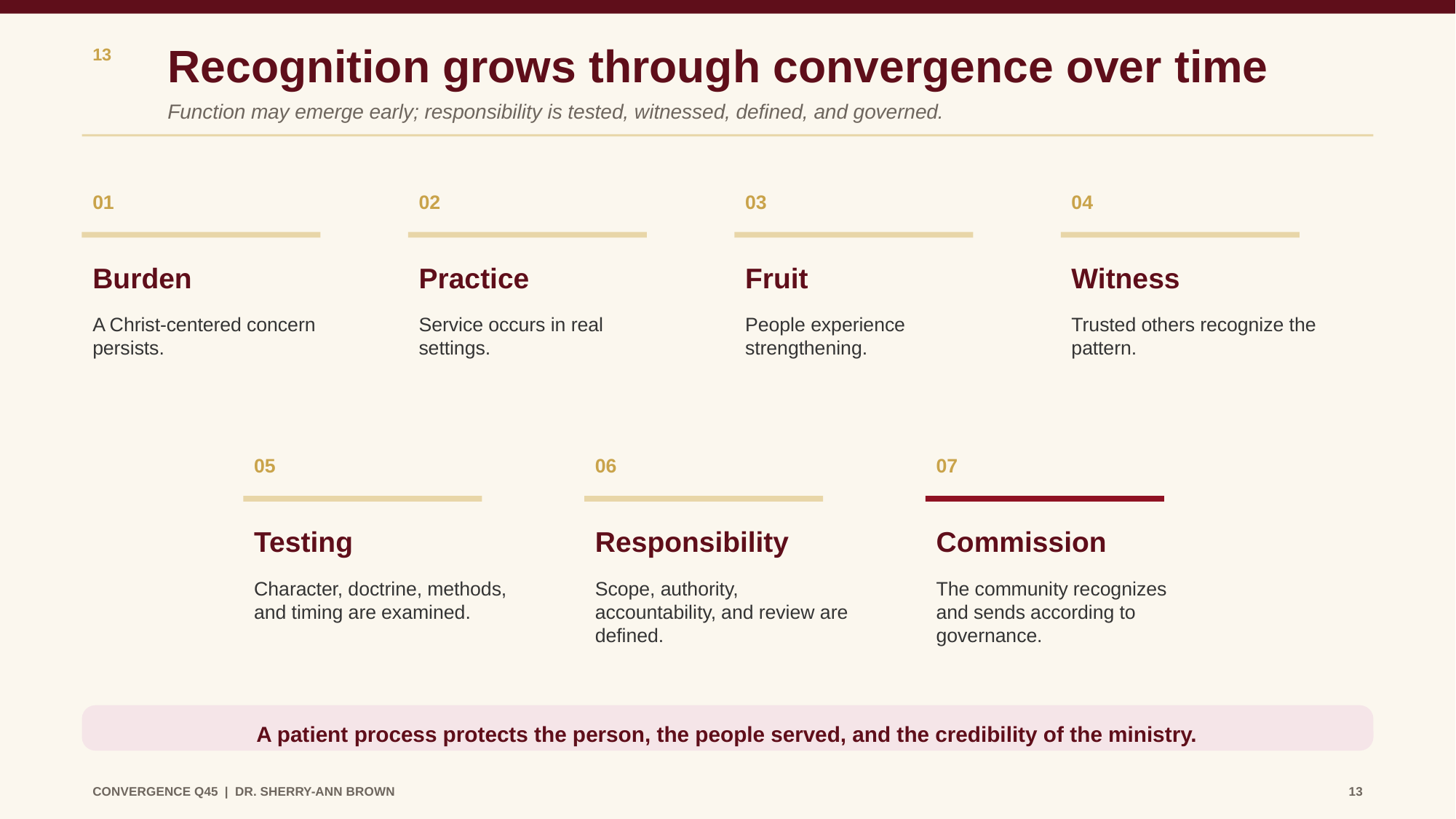

Recognition grows through convergence over time
13
Function may emerge early; responsibility is tested, witnessed, defined, and governed.

01
02
03
04

Burden
Practice
Fruit
Witness
A Christ-centered concern persists.
Service occurs in real settings.
People experience strengthening.
Trusted others recognize the pattern.
05
06
07

Testing
Responsibility
Commission
Character, doctrine, methods, and timing are examined.
Scope, authority, accountability, and review are defined.
The community recognizes and sends according to governance.

A patient process protects the person, the people served, and the credibility of the ministry.
CONVERGENCE Q45  |  DR. SHERRY-ANN BROWN
13